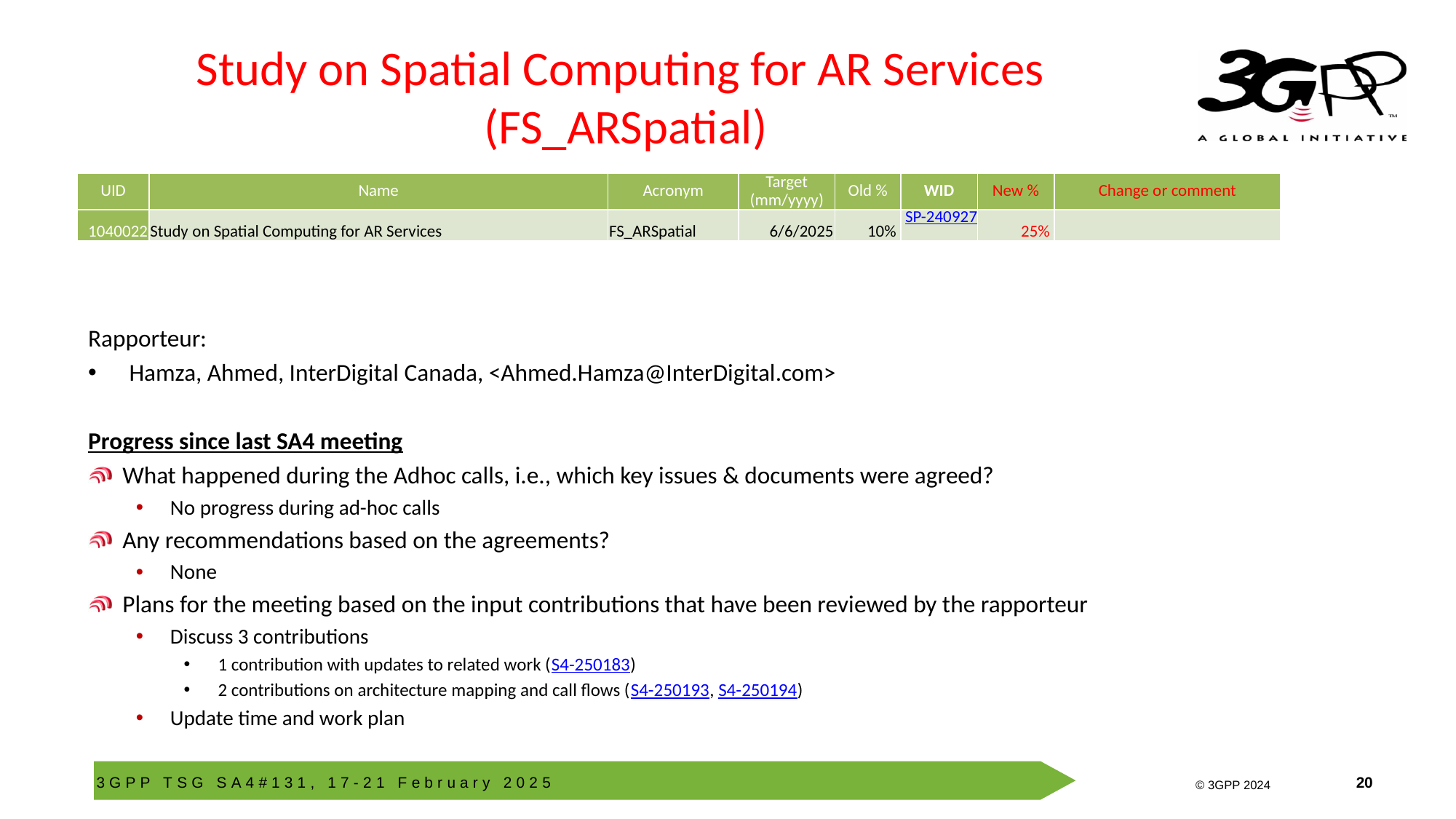

# Study on Spatial Computing for AR Services (FS_ARSpatial)
| UID | Name | Acronym | Target (mm/yyyy) | Old % | WID | New % | Change or comment |
| --- | --- | --- | --- | --- | --- | --- | --- |
| 1040022 | Study on Spatial Computing for AR Services | FS\_ARSpatial | 6/6/2025 | 10% | SP-240927 | 25% |  |
Rapporteur:
Hamza, Ahmed, InterDigital Canada, <Ahmed.Hamza@InterDigital.com>

Progress since last SA4 meeting
What happened during the Adhoc calls, i.e., which key issues & documents were agreed?
No progress during ad-hoc calls
Any recommendations based on the agreements?
None
Plans for the meeting based on the input contributions that have been reviewed by the rapporteur
Discuss 3 contributions
1 contribution with updates to related work (S4-250183)
2 contributions on architecture mapping and call flows (S4-250193, S4-250194)
Update time and work plan